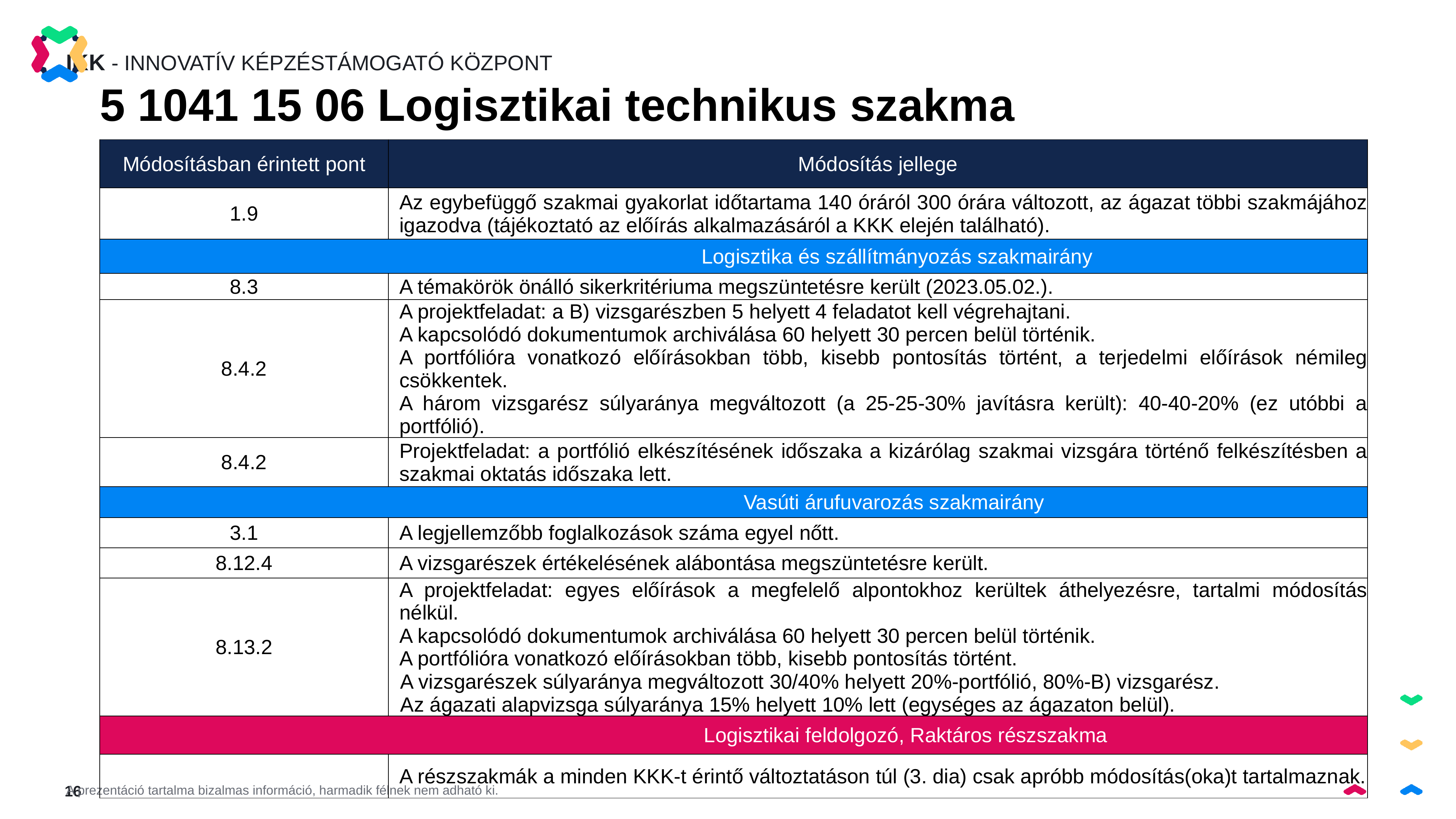

5 1041 15 06 Logisztikai technikus szakma

| Módosításban érintett pont | Módosítás jellege |
| --- | --- |
| 1.9 | Az egybefüggő szakmai gyakorlat időtartama 140 óráról 300 órára változott, az ágazat többi szakmájához igazodva (tájékoztató az előírás alkalmazásáról a KKK elején található). |
| Logisztika és szállítmányozás szakmairány |  |
| 8.3 | A témakörök önálló sikerkritériuma megszüntetésre került (2023.05.02.). |
| 8.4.2 | A projektfeladat: a B) vizsgarészben 5 helyett 4 feladatot kell végrehajtani. A kapcsolódó dokumentumok archiválása 60 helyett 30 percen belül történik. A portfólióra vonatkozó előírásokban több, kisebb pontosítás történt, a terjedelmi előírások némileg csökkentek. A három vizsgarész súlyaránya megváltozott (a 25-25-30% javításra került): 40-40-20% (ez utóbbi a portfólió). |
| 8.4.2 | Projektfeladat: a portfólió elkészítésének időszaka a kizárólag szakmai vizsgára történő felkészítésben a szakmai oktatás időszaka lett. |
| Vasúti árufuvarozás szakmairány |  |
| 3.1 | A legjellemzőbb foglalkozások száma egyel nőtt. |
| 8.12.4 | A vizsgarészek értékelésének alábontása megszüntetésre került. |
| 8.13.2 | A projektfeladat: egyes előírások a megfelelő alpontokhoz kerültek áthelyezésre, tartalmi módosítás nélkül. A kapcsolódó dokumentumok archiválása 60 helyett 30 percen belül történik. A portfólióra vonatkozó előírásokban több, kisebb pontosítás történt. A vizsgarészek súlyaránya megváltozott 30/40% helyett 20%-portfólió, 80%-B) vizsgarész. Az ágazati alapvizsga súlyaránya 15% helyett 10% lett (egységes az ágazaton belül). |
| Logisztikai feldolgozó, Raktáros részszakma |  |
|  | A részszakmák a minden KKK-t érintő változtatáson túl (3. dia) csak apróbb módosítás(oka)t tartalmaznak. |